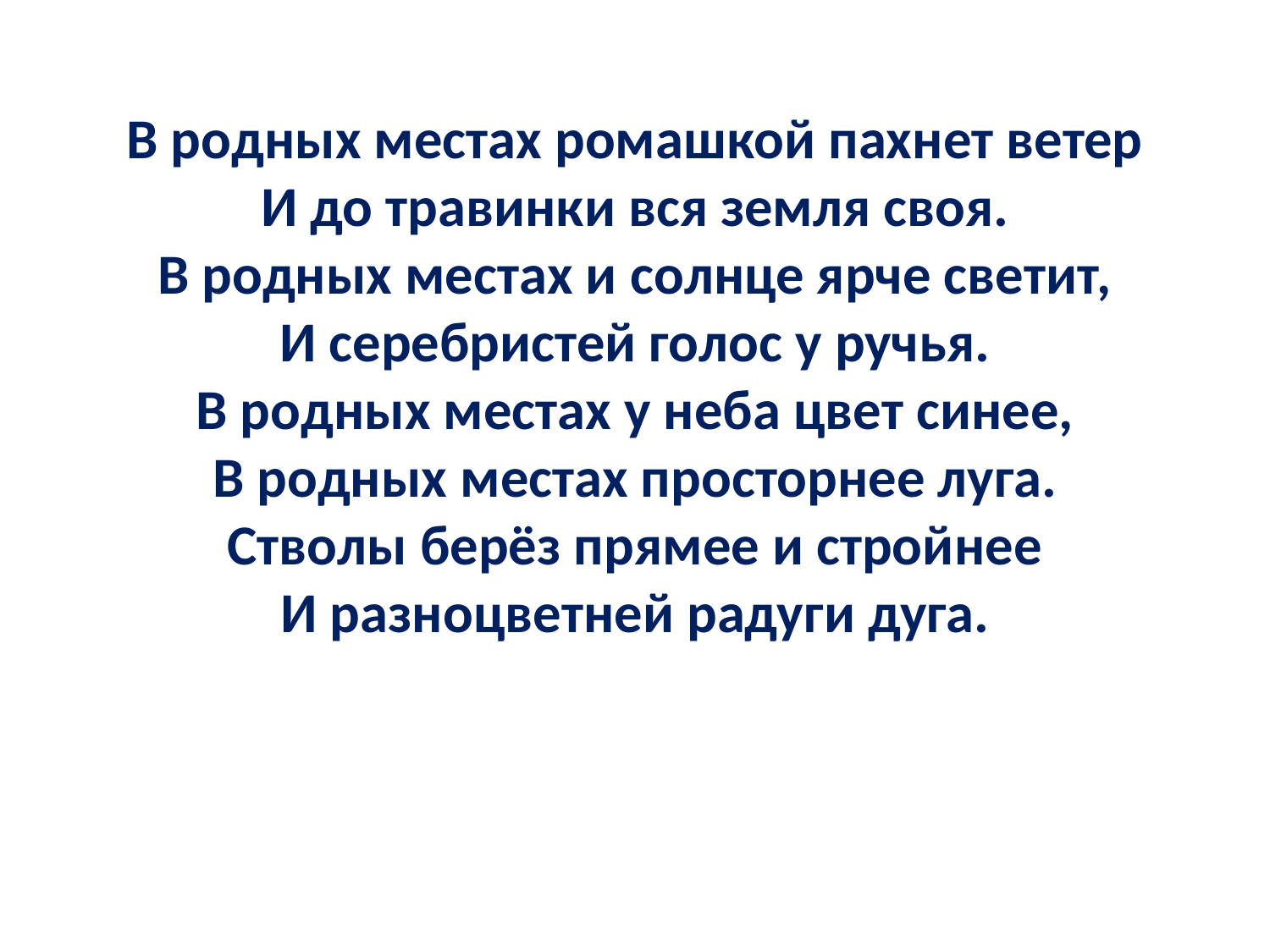

В родных местах ромашкой пахнет ветер
И до травинки вся земля своя.
В родных местах и солнце ярче светит,
И серебристей голос у ручья.
В родных местах у неба цвет синее,
В родных местах просторнее луга.
Стволы берёз прямее и стройнее
И разноцветней радуги дуга.